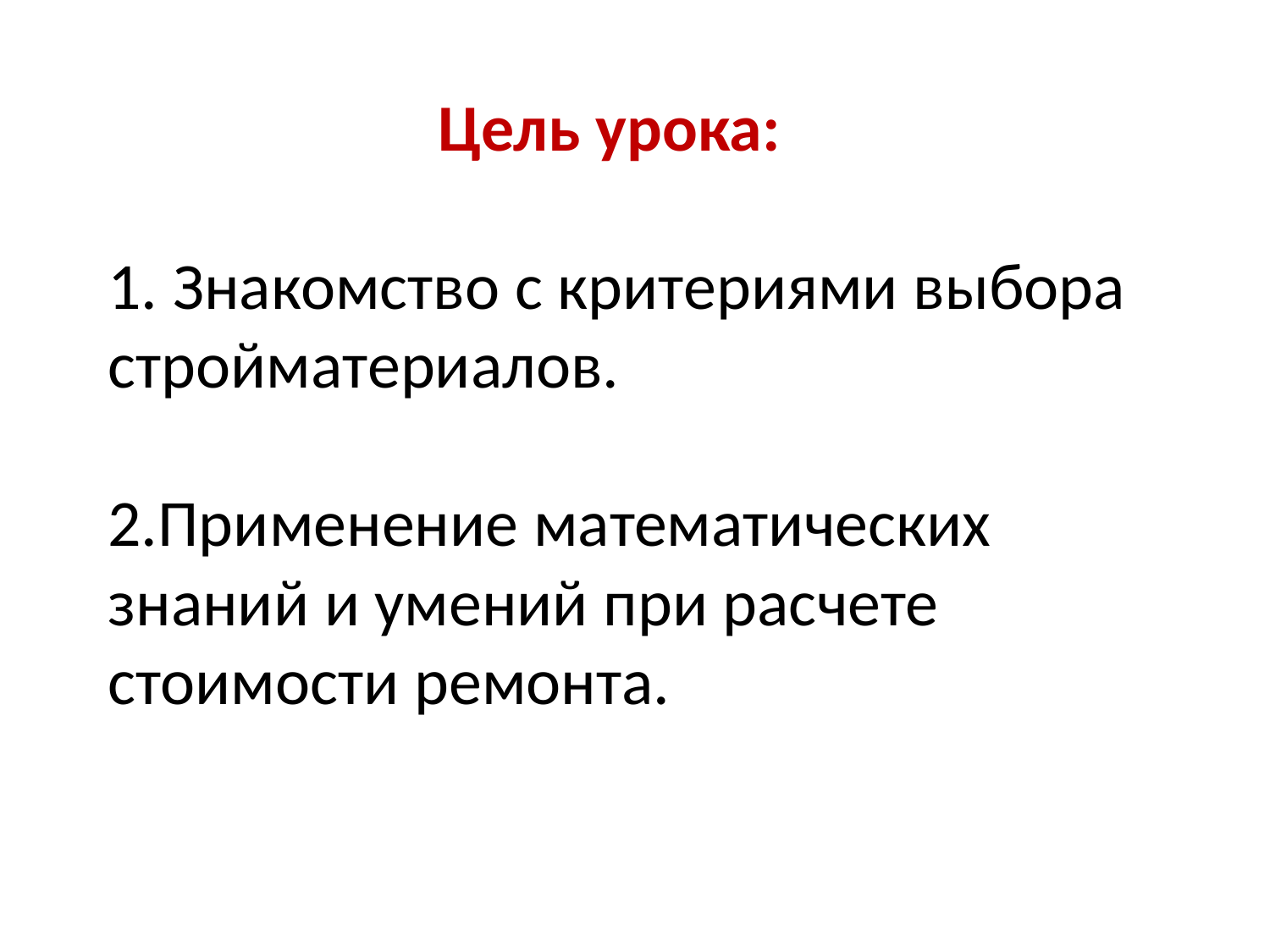

# Цель урока: 1. Знакомство с критериями выбора стройматериалов. 2.Применение математических знаний и умений при расчете стоимости ремонта.